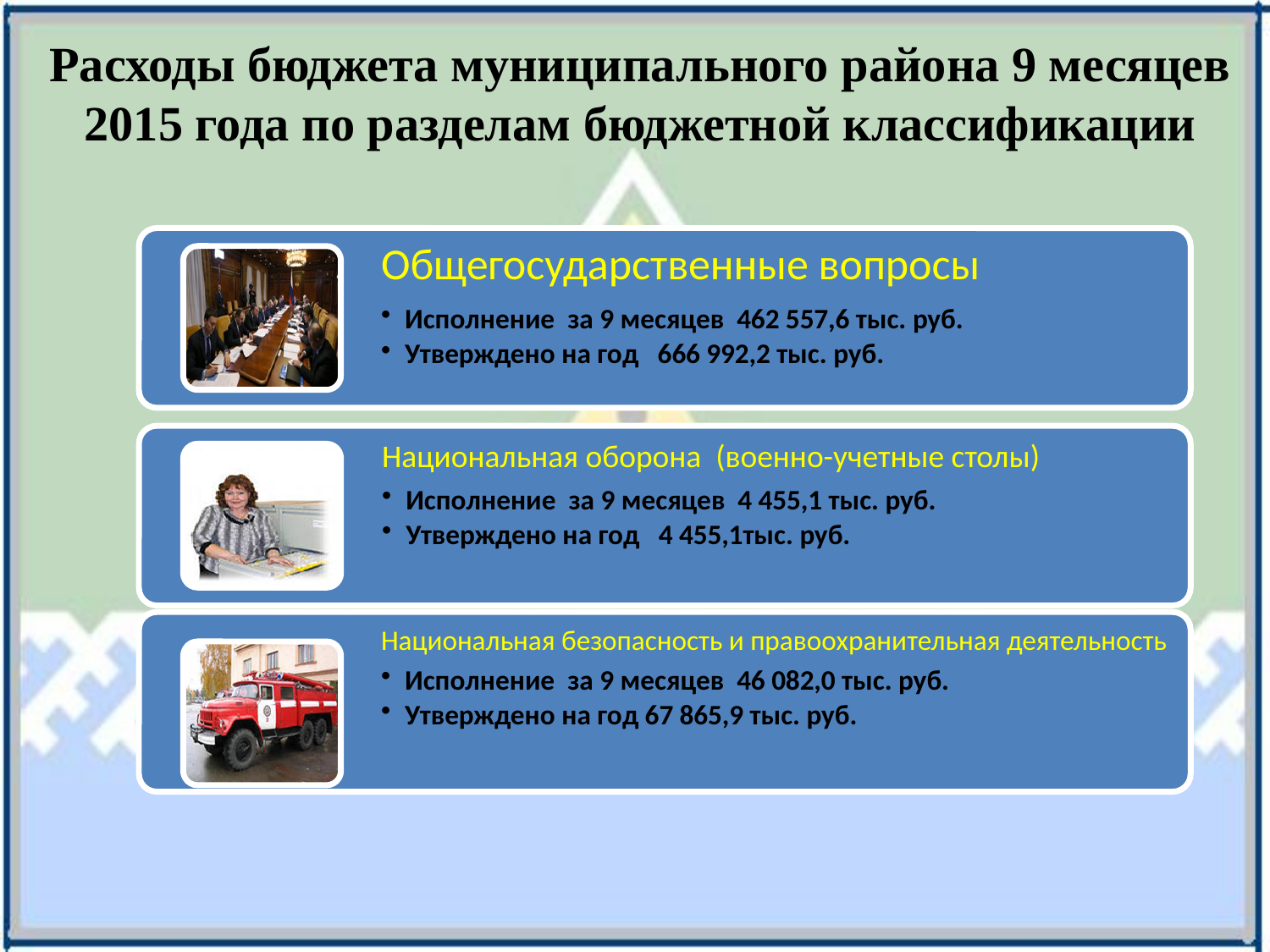

Расходы бюджета муниципального района 9 месяцев 2015 года по разделам бюджетной классификации
Общегосударственные вопросы
Исполнение  за 9 месяцев  462 557,6 тыс. руб.
Утверждено на год   666 992,2 тыс. руб.
Национальная оборона  (военно-учетные столы)
Исполнение  за 9 месяцев  4 455,1 тыс. руб.
Утверждено на год   4 455,1тыс. руб.
Национальная безопасность и правоохранительная деятельность
Исполнение  за 9 месяцев  46 082,0 тыс. руб.
Утверждено на год 67 865,9 тыс. руб.